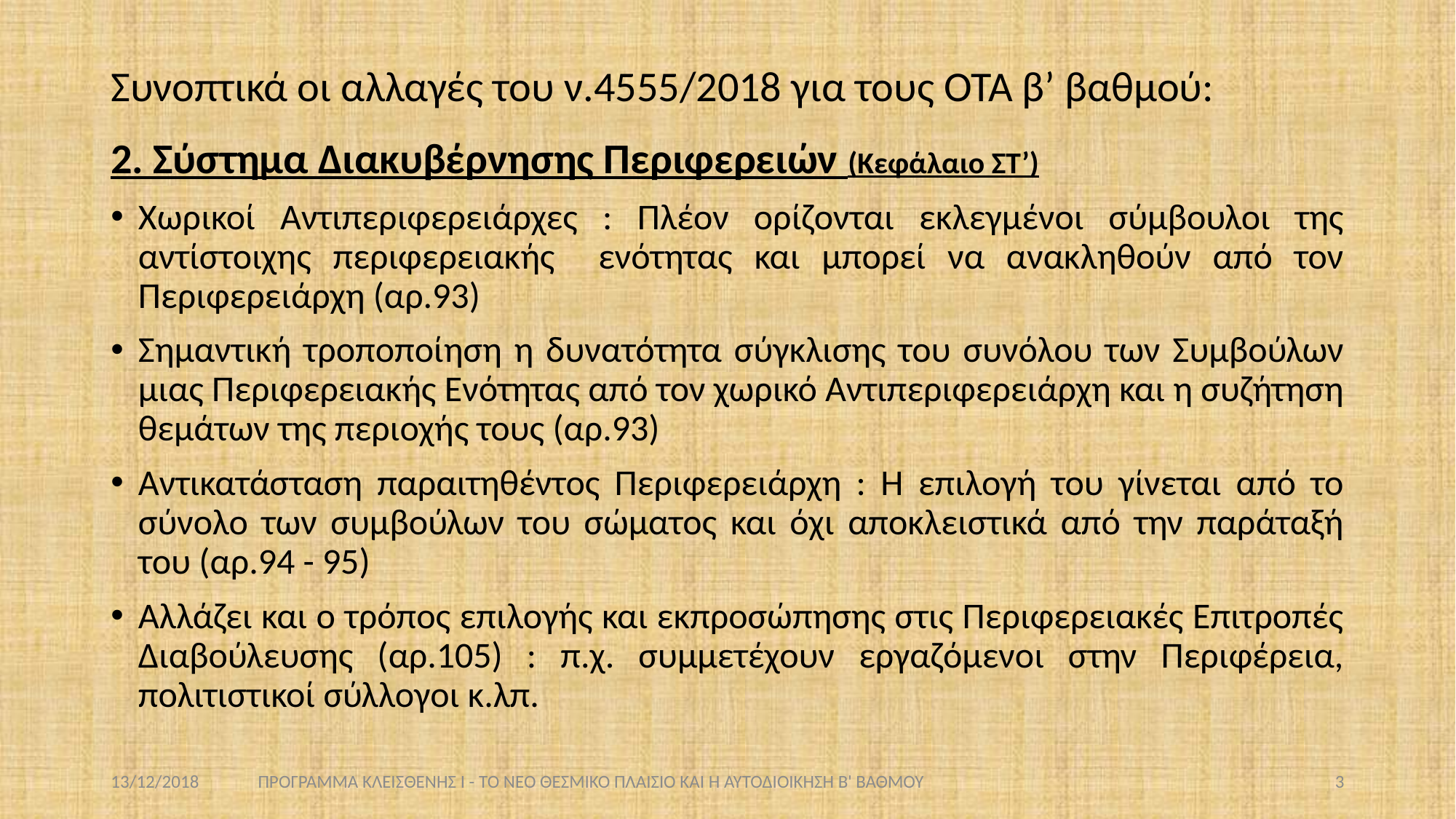

# Συνοπτικά οι αλλαγές του ν.4555/2018 για τους ΟΤΑ β’ βαθμού:
2. Σύστημα Διακυβέρνησης Περιφερειών (Κεφάλαιο ΣΤ’)
Χωρικοί Αντιπεριφερειάρχες : Πλέον ορίζονται εκλεγμένοι σύμβουλοι της αντίστοιχης περιφερειακής  ενότητας και μπορεί να ανακληθούν από τον Περιφερειάρχη (αρ.93)
Σημαντική τροποποίηση η δυνατότητα σύγκλισης του συνόλου των Συμβούλων μιας Περιφερειακής Ενότητας από τον χωρικό Αντιπεριφερειάρχη και η συζήτηση θεμάτων της περιοχής τους (αρ.93)
Αντικατάσταση παραιτηθέντος Περιφερειάρχη : Η επιλογή του γίνεται από το σύνολο των συμβούλων του σώματος και όχι αποκλειστικά από την παράταξή του (αρ.94 - 95)
Αλλάζει και ο τρόπος επιλογής και εκπροσώπησης στις Περιφερειακές Επιτροπές Διαβούλευσης (αρ.105) : π.χ. συμμετέχουν εργαζόμενοι στην Περιφέρεια, πολιτιστικοί σύλλογοι κ.λπ.

13/12/2018
3
ΠΡΟΓΡΑΜΜΑ ΚΛΕΙΣΘΕΝΗΣ Ι - ΤΟ ΝΕΟ ΘΕΣΜΙΚΟ ΠΛΑΙΣΙΟ ΚΑΙ Η ΑΥΤΟΔΙΟΙΚΗΣΗ Β' ΒΑΘΜΟΥ